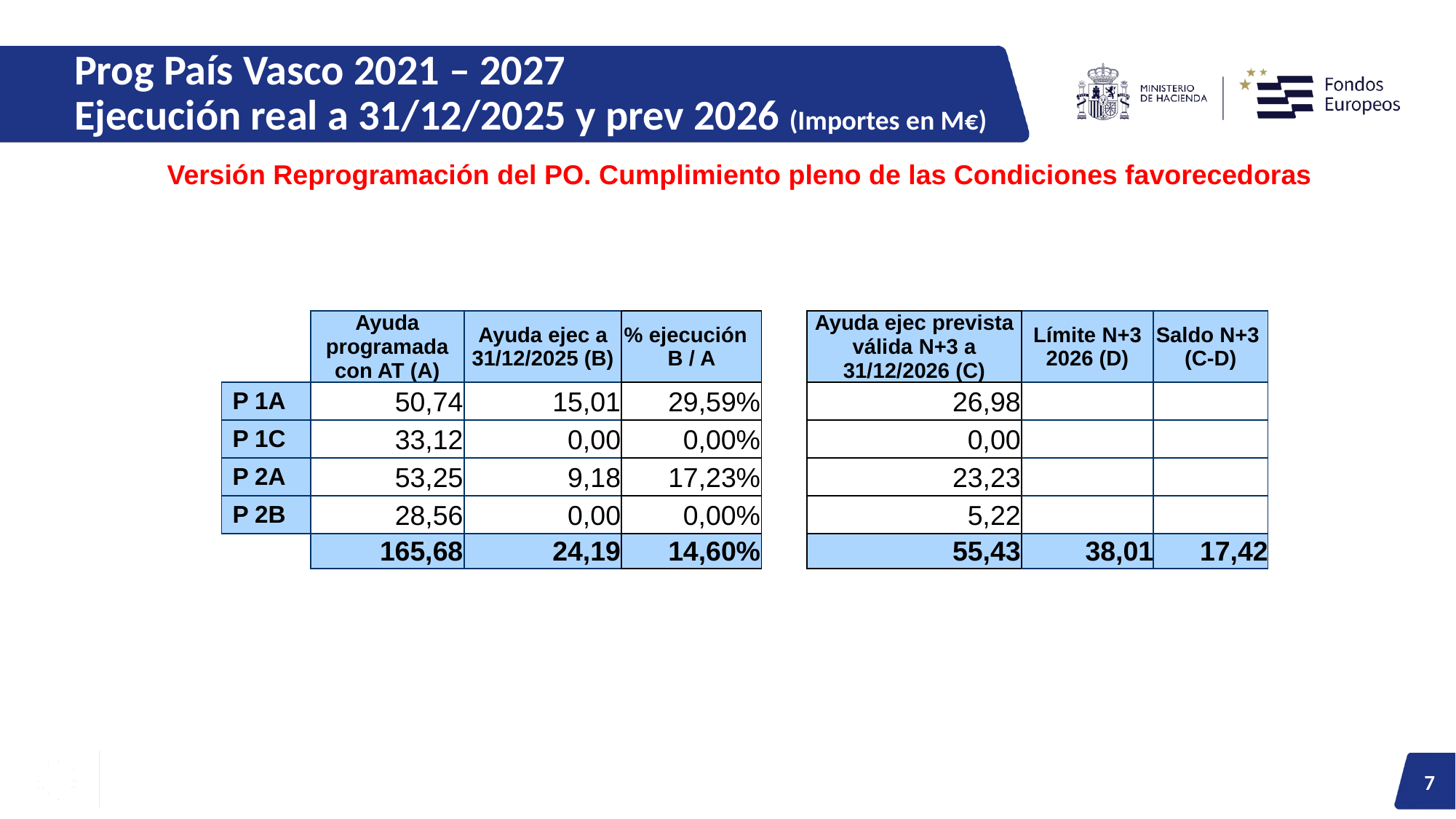

# Prog País Vasco 2021 – 2027 Ejecución real a 31/12/2025 y prev 2026 (Importes en M€)
Versión Reprogramación del PO. Cumplimiento pleno de las Condiciones favorecedoras
|  | Ayuda programada con AT (A) | Ayuda ejec a 31/12/2025 (B) | % ejecución B / A |  | Ayuda ejec prevista válida N+3 a 31/12/2026 (C) | Límite N+3 2026 (D) | Saldo N+3 (C-D) |
| --- | --- | --- | --- | --- | --- | --- | --- |
| P 1A | 50,74 | 15,01 | 29,59% |  | 26,98 |  |  |
| P 1C | 33,12 | 0,00 | 0,00% |  | 0,00 |  |  |
| P 2A | 53,25 | 9,18 | 17,23% |  | 23,23 |  |  |
| P 2B | 28,56 | 0,00 | 0,00% |  | 5,22 |  |  |
|  | 165,68 | 24,19 | 14,60% |  | 55,43 | 38,01 | 17,42 |